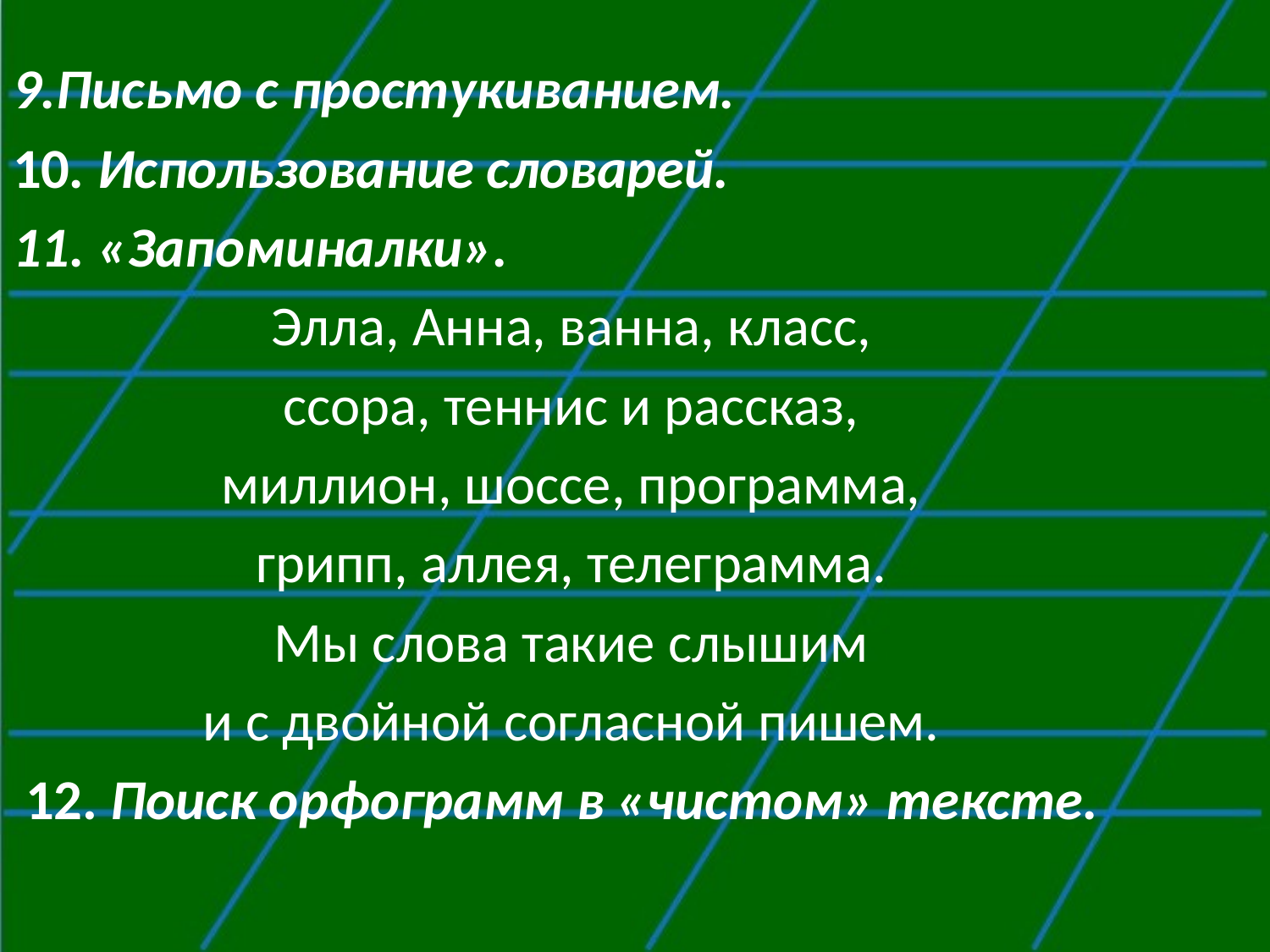

9.Письмо с простукиванием.
10. Использование словарей.
11. «Запоминалки».
Элла, Анна, ванна, класс,
ссора, теннис и рассказ,
миллион, шоссе, программа,
грипп, аллея, телеграмма.
Мы слова такие слышим
и с двойной согласной пишем.
 12. Поиск орфограмм в «чистом» тексте.